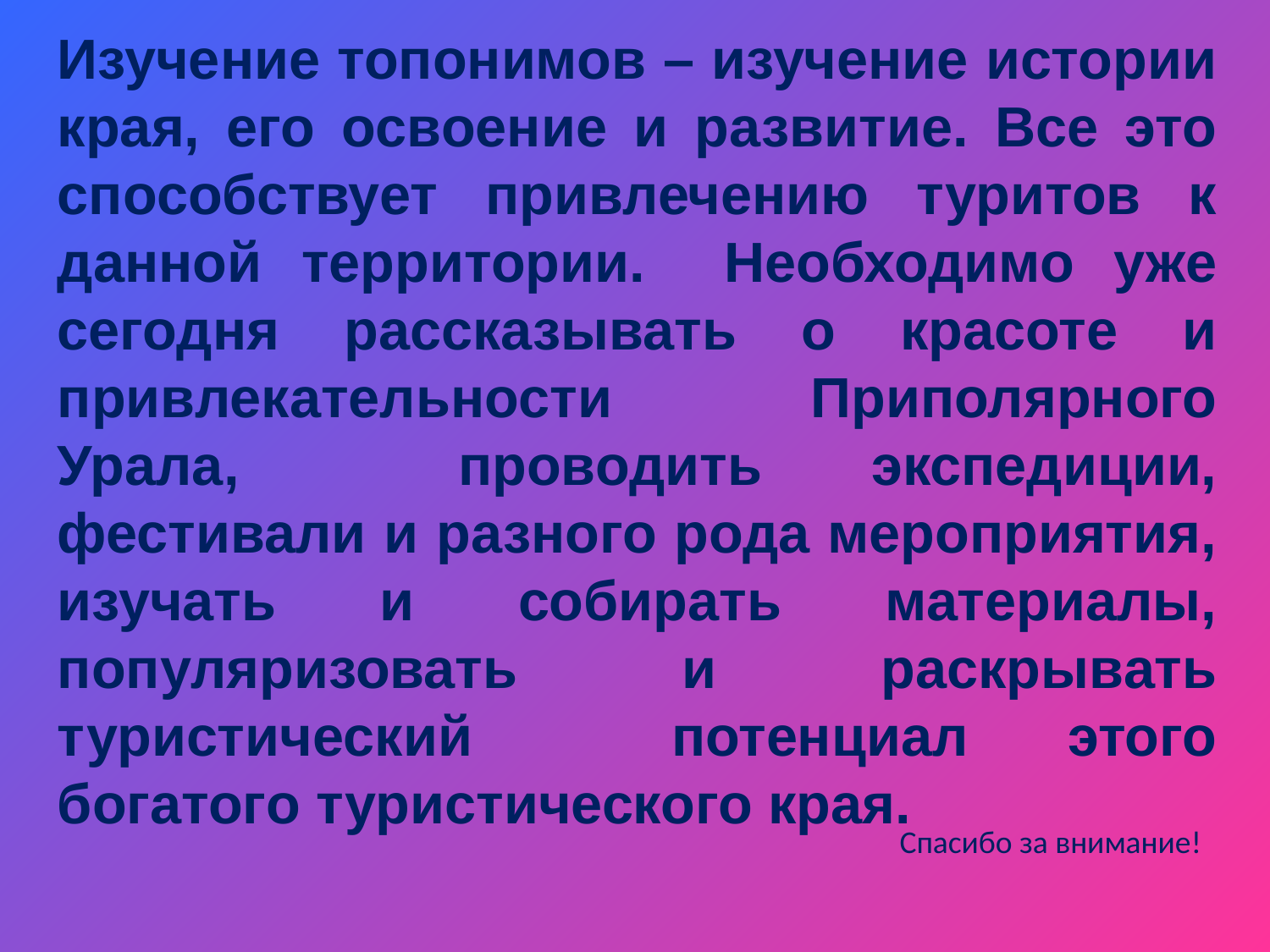

Изучение топонимов – изучение истории края, его освоение и развитие. Все это способствует привлечению туритов к данной территории.  Необходимо уже сегодня рассказывать о красоте и привлекательности Приполярного Урала,  проводить экспедиции, фестивали и разного рода мероприятия, изучать и собирать материалы, популяризовать и раскрывать туристический  потенциал этого богатого туристического края.

Спасибо за внимание!